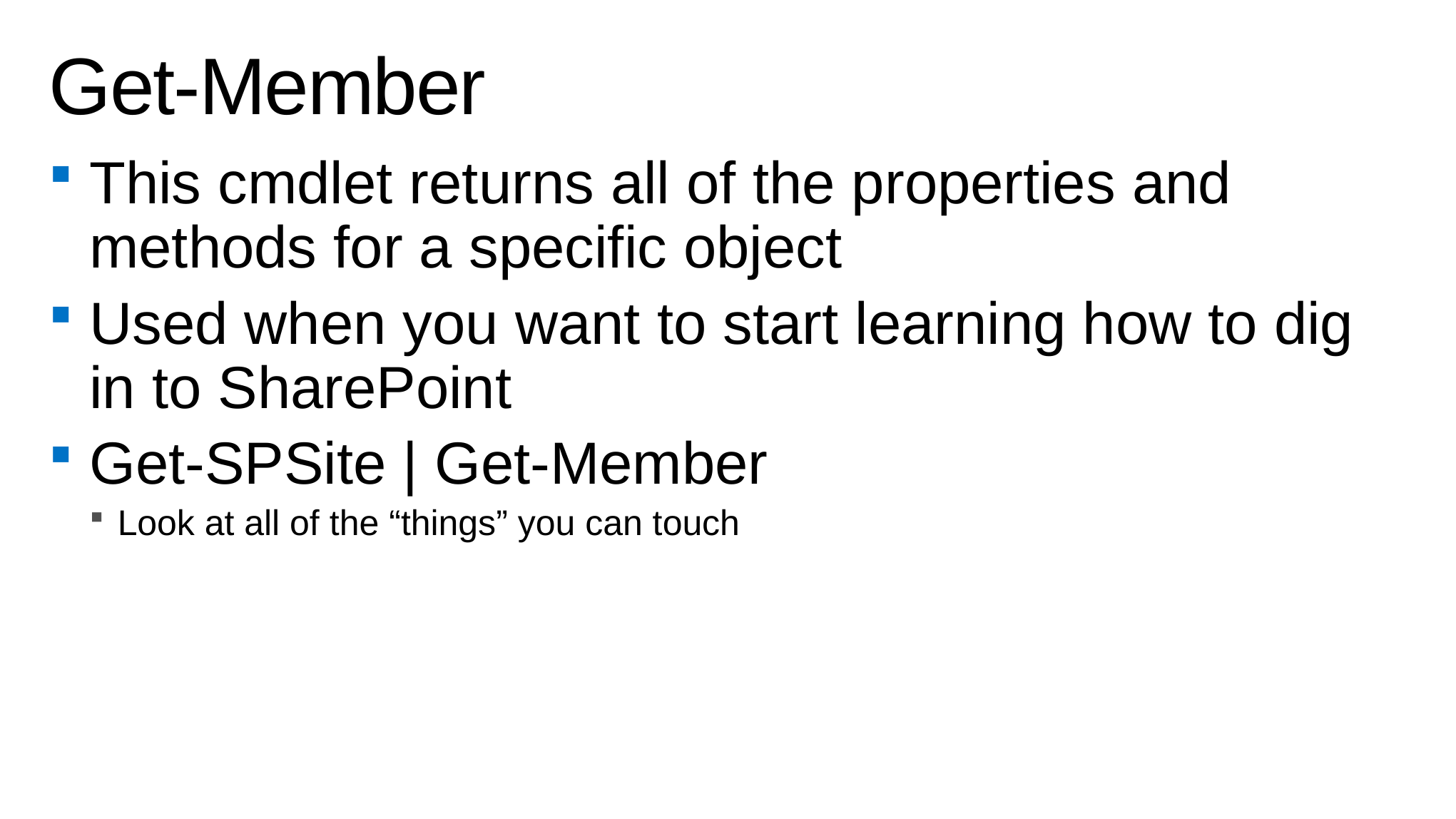

# Get-Member
This cmdlet returns all of the properties and methods for a specific object
Used when you want to start learning how to dig in to SharePoint
Get-SPSite | Get-Member
Look at all of the “things” you can touch